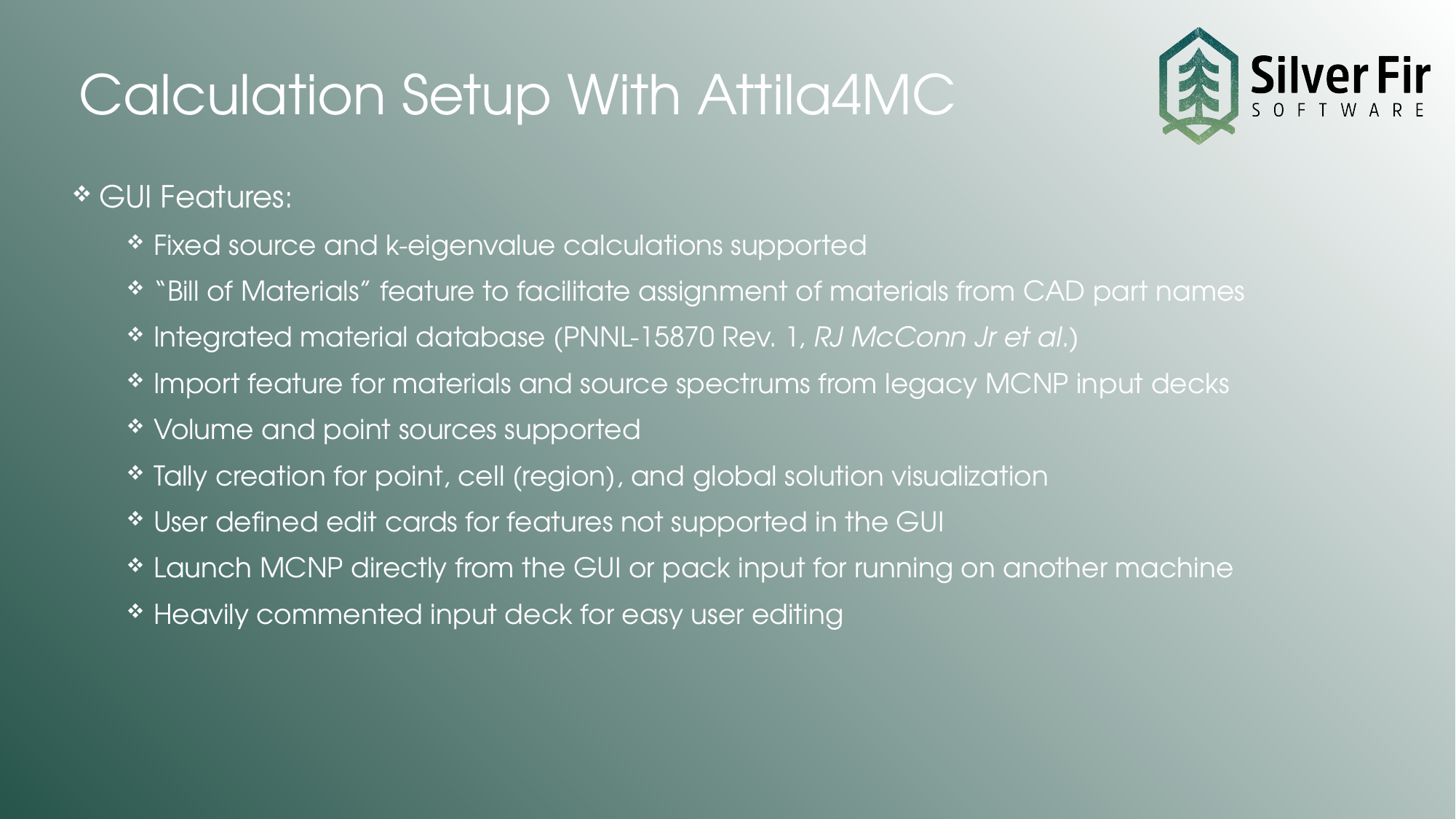

# Calculation Setup With Attila4MC
GUI Features:
Fixed source and k-eigenvalue calculations supported
“Bill of Materials” feature to facilitate assignment of materials from CAD part names
Integrated material database (PNNL-15870 Rev. 1, RJ McConn Jr et al.)
Import feature for materials and source spectrums from legacy MCNP input decks
Volume and point sources supported
Tally creation for point, cell (region), and global solution visualization
User defined edit cards for features not supported in the GUI
Launch MCNP directly from the GUI or pack input for running on another machine
Heavily commented input deck for easy user editing